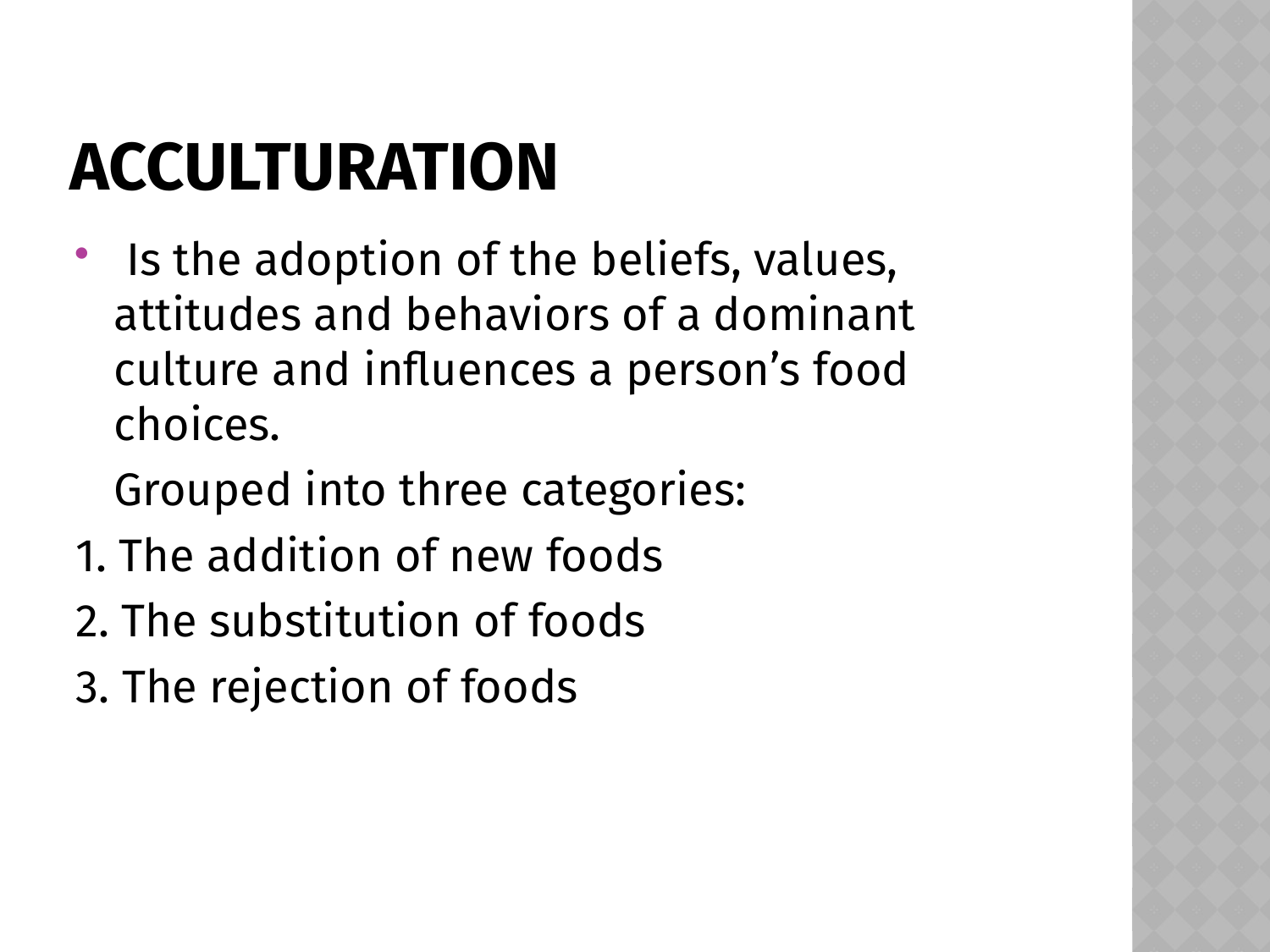

# Acculturation
 Is the adoption of the beliefs, values, attitudes and behaviors of a dominant culture and influences a person’s food choices.
	Grouped into three categories:
1. The addition of new foods
2. The substitution of foods
3. The rejection of foods